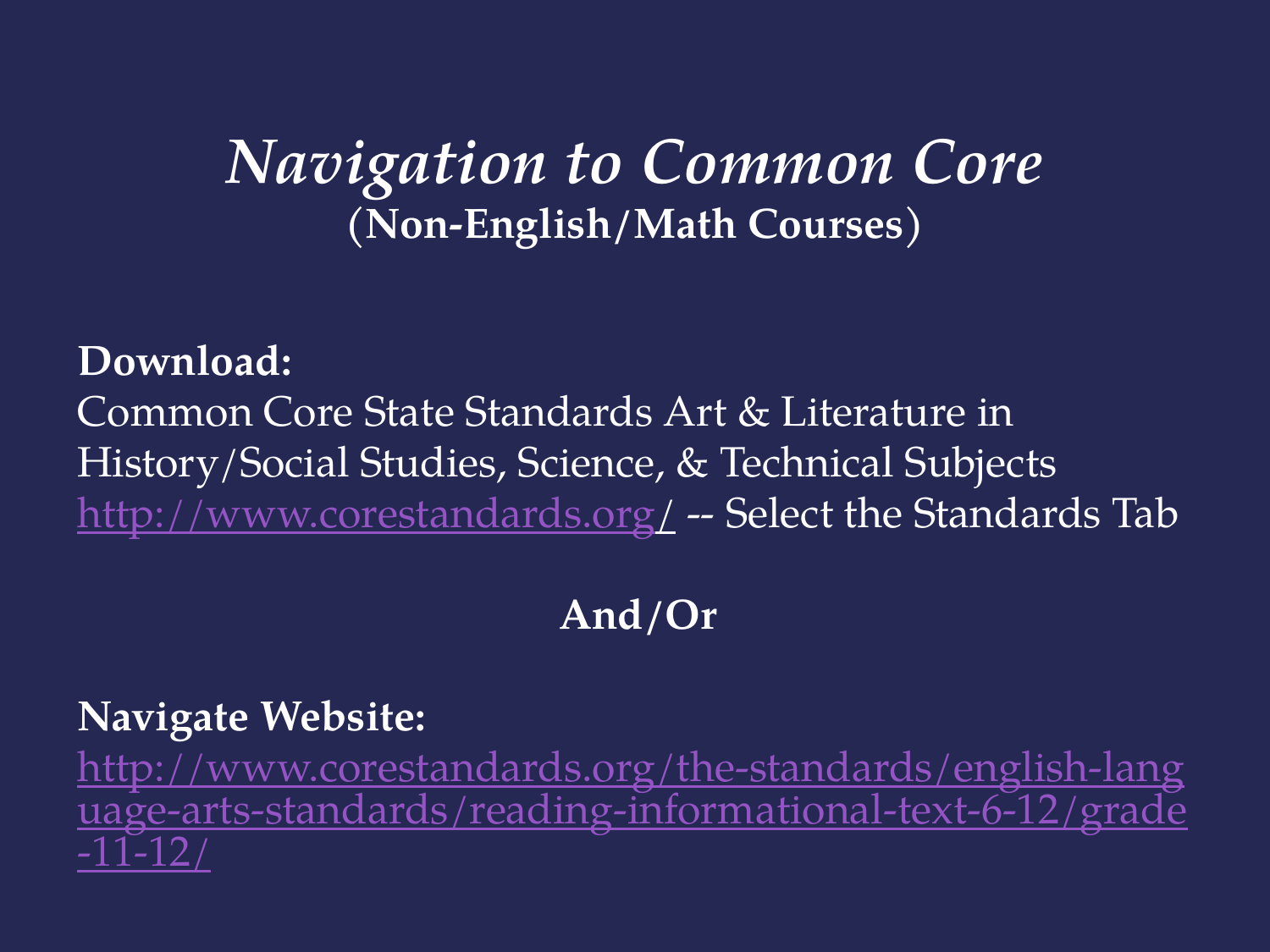

Navigation to Common Core
(Non-English/Math Courses)
Download:
Common Core State Standards Art & Literature in History/Social Studies, Science, & Technical Subjectshttp://www.corestandards.org/ -- Select the Standards Tab

And/Or

Navigate Website:http://www.corestandards.org/the-standards/english-language-arts-standards/reading-informational-text-6-12/grade-11-12/